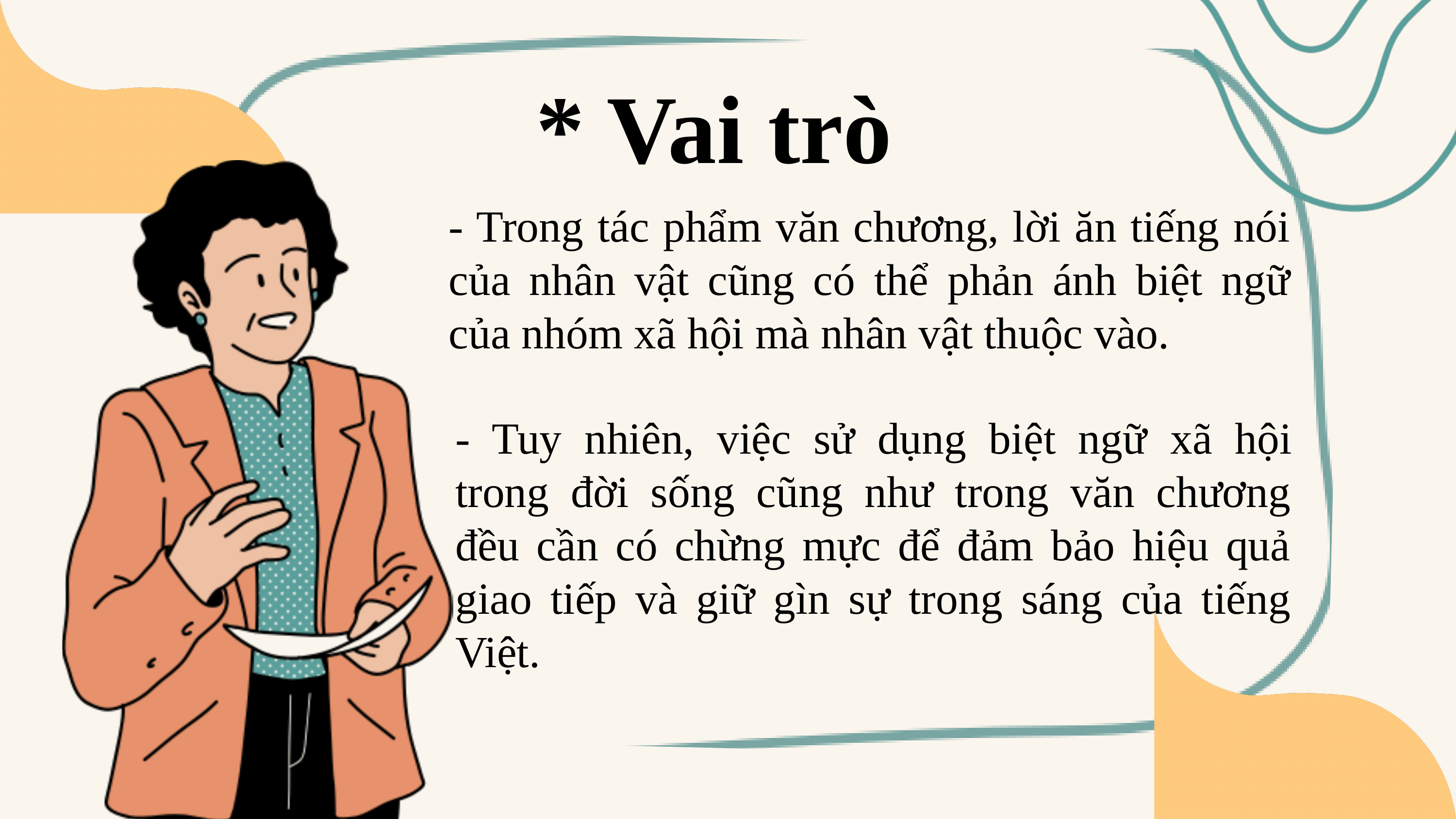

* Vai trò

- Trong tác phẩm văn chương, lời ăn tiếng nói của nhân vật cũng có thể phản ánh biệt ngữ của nhóm xã hội mà nhân vật thuộc vào.
- Tuy nhiên, việc sử dụng biệt ngữ xã hội trong đời sống cũng như trong văn chương đều cần có chừng mực để đảm bảo hiệu quả giao tiếp và giữ gìn sự trong sáng của tiếng Việt.